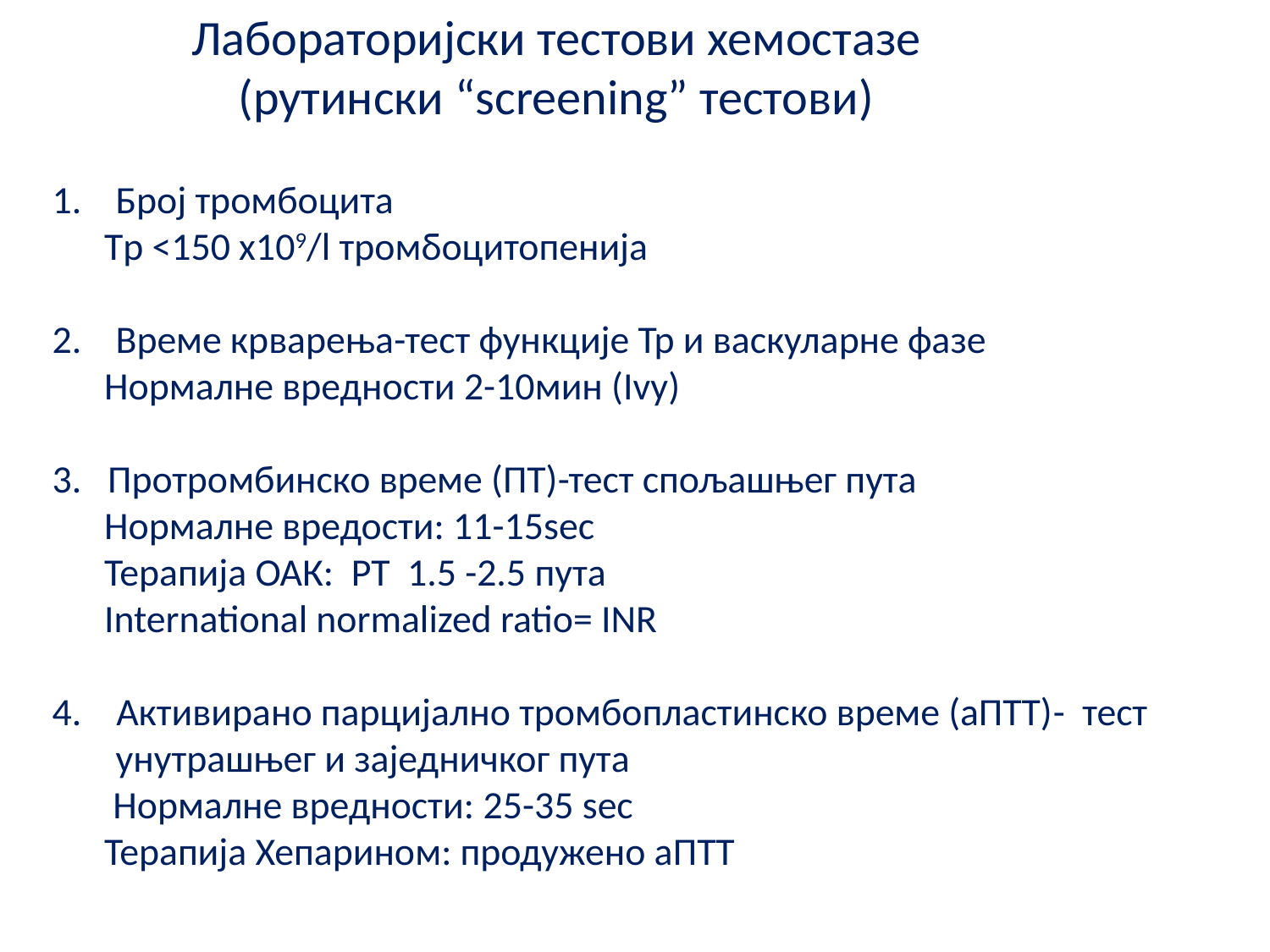

Лабораторијски тестови хемостазе
(рутински “screening” тестови)
Број тромбоцита
      Тр <150 x109/l тромбоцитопенија

Време крварења-тест функције Тр и васкуларне фазе
      Нормалне вредности 2-10мин (Ivy)

3.   Протромбинско време (ПТ)-тест спољашњег пута
      Нормалне вредости: 11-15sec
      Терапија ОАК:  PT  1.5 -2.5 пута
      International normalized ratio= INR

4.    Активирано парцијално тромбопластинско време (аПТТ)-  тест унутрашњег и заједничког пута
       Нормалне вредности: 25-35 sec
      Терапија Хепарином: продужено аПТТ